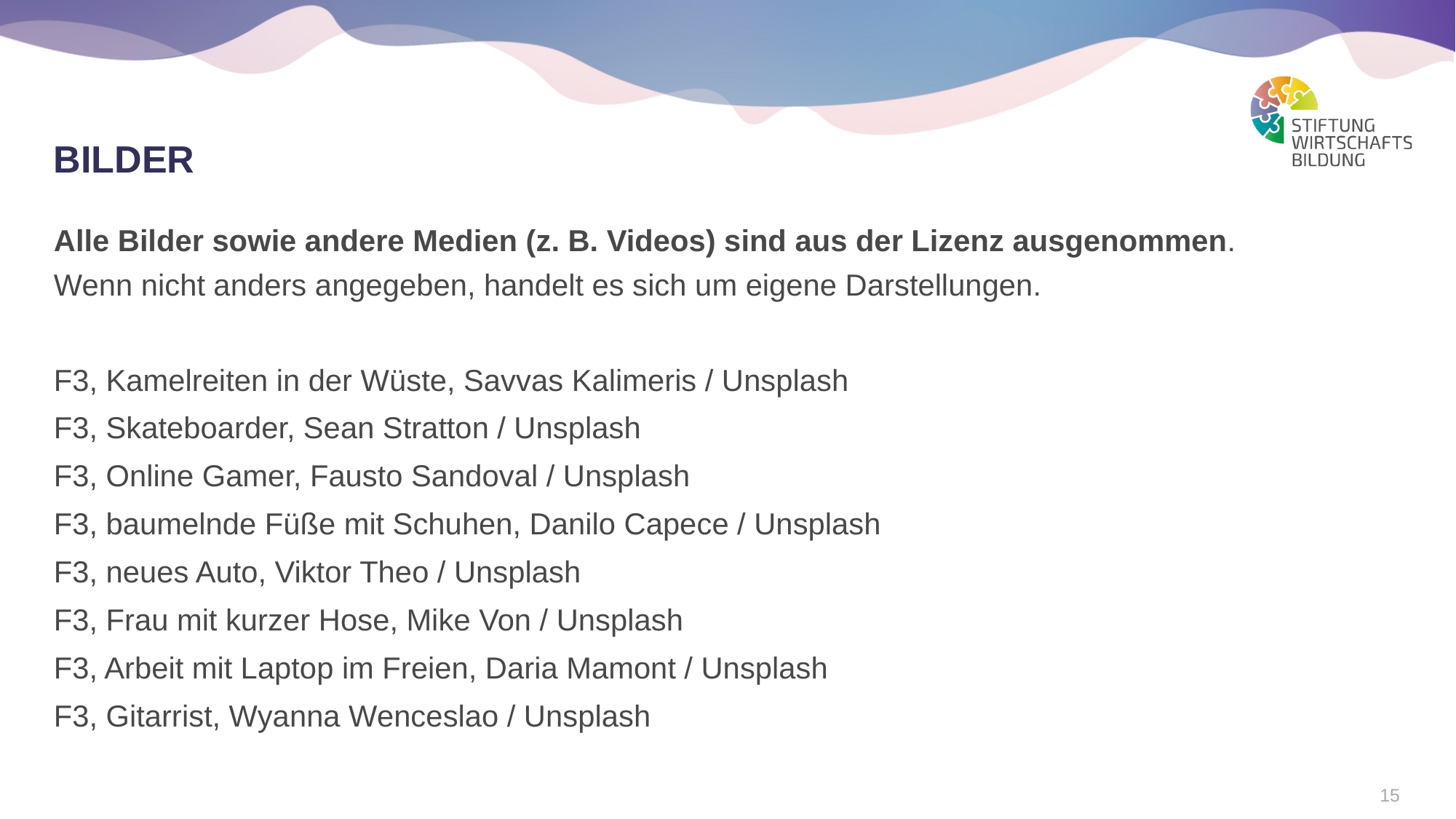

# Bilder
Alle Bilder sowie andere Medien (z. B. Videos) sind aus der Lizenz ausgenommen.
Wenn nicht anders angegeben, handelt es sich um eigene Darstellungen.

F3, Kamelreiten in der Wüste, Savvas Kalimeris / Unsplash
F3, Skateboarder, Sean Stratton / Unsplash
F3, Online Gamer, Fausto Sandoval / Unsplash
F3, baumelnde Füße mit Schuhen, Danilo Capece / Unsplash
F3, neues Auto, Viktor Theo / Unsplash
F3, Frau mit kurzer Hose, Mike Von / Unsplash
F3, Arbeit mit Laptop im Freien, Daria Mamont / Unsplash
F3, Gitarrist, Wyanna Wenceslao / Unsplash

15